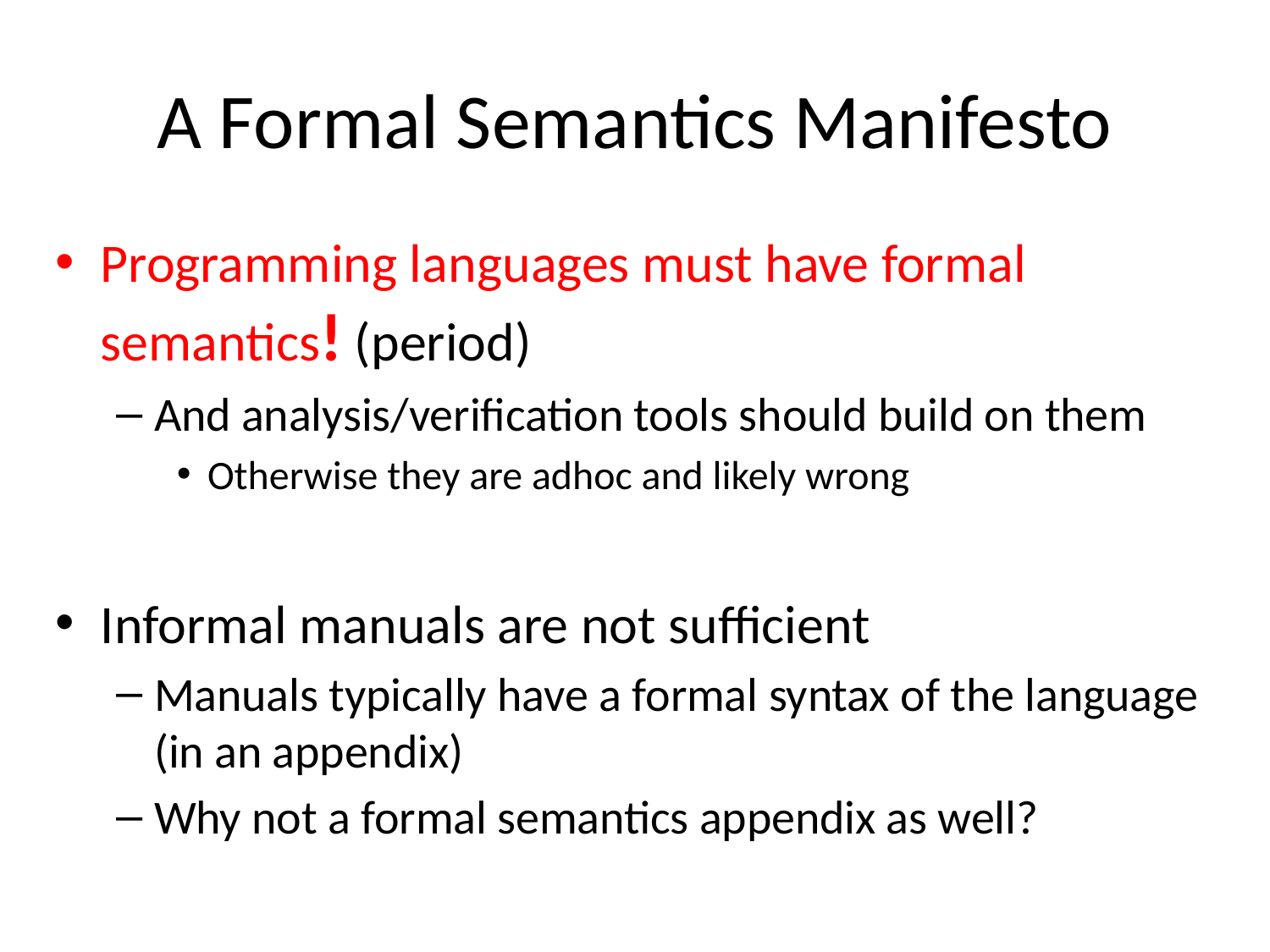

# A Formal Semantics Manifesto
Programming languages must have formal semantics! (period)
And analysis/verification tools should build on them
Otherwise they are adhoc and likely wrong

Informal manuals are not sufficient
Manuals typically have a formal syntax of the language (in an appendix)
Why not a formal semantics appendix as well?